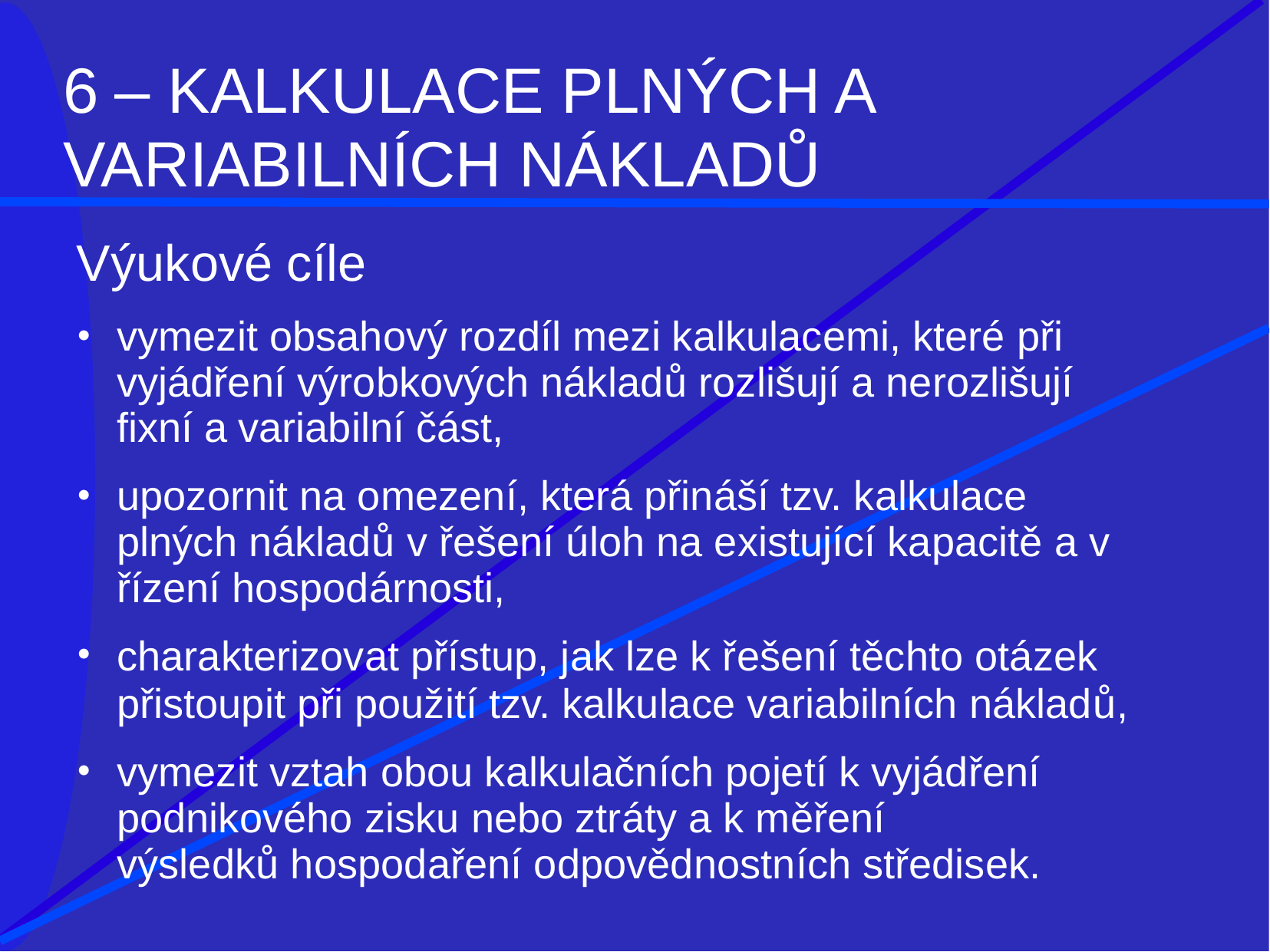

# 6 – KALKULACE PLNÝCH A VARIABILNÍCH NÁKLADŮ
Výukové cíle
vymezit obsahový rozdíl mezi kalkulacemi, které při vyjádření výrobkových nákladů rozlišují a nerozlišují fixní a variabilní část,
upozornit na omezení, která přináší tzv. kalkulace plných nákladů v řešení úloh na existující kapacitě a v řízení hospodárnosti,
charakterizovat přístup, jak lze k řešení těchto otázek
přistoupit při použití tzv. kalkulace variabilních nákladů,
vymezit vztah obou kalkulačních pojetí k vyjádření podnikového zisku nebo ztráty a k měření výsledků hospodaření odpovědnostních středisek.